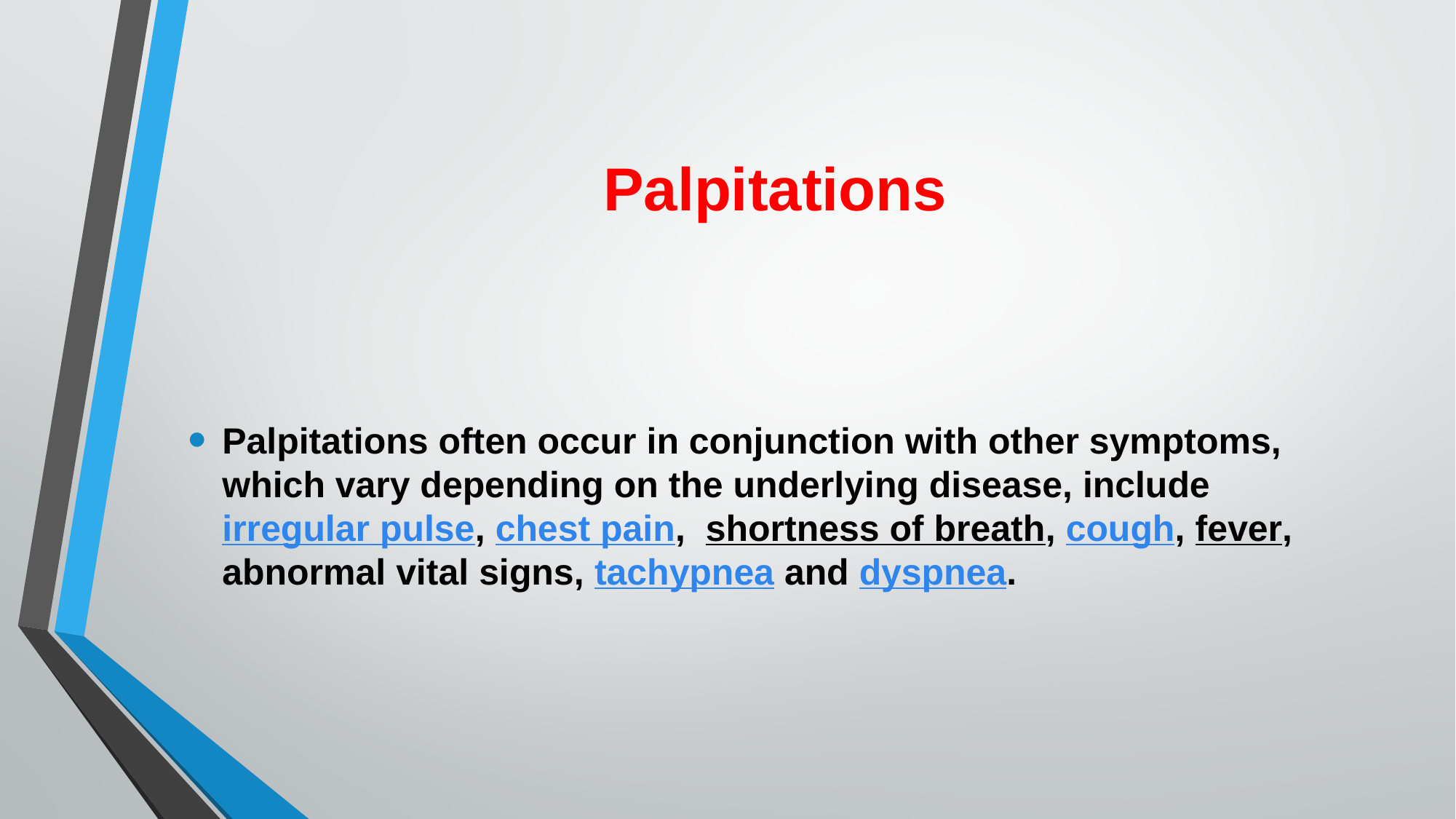

# Palpitations
Palpitations often occur in conjunction with other symptoms, which vary depending on the underlying disease, include irregular pulse, chest pain,  shortness of breath, cough, fever, abnormal vital signs, tachypnea and dyspnea.